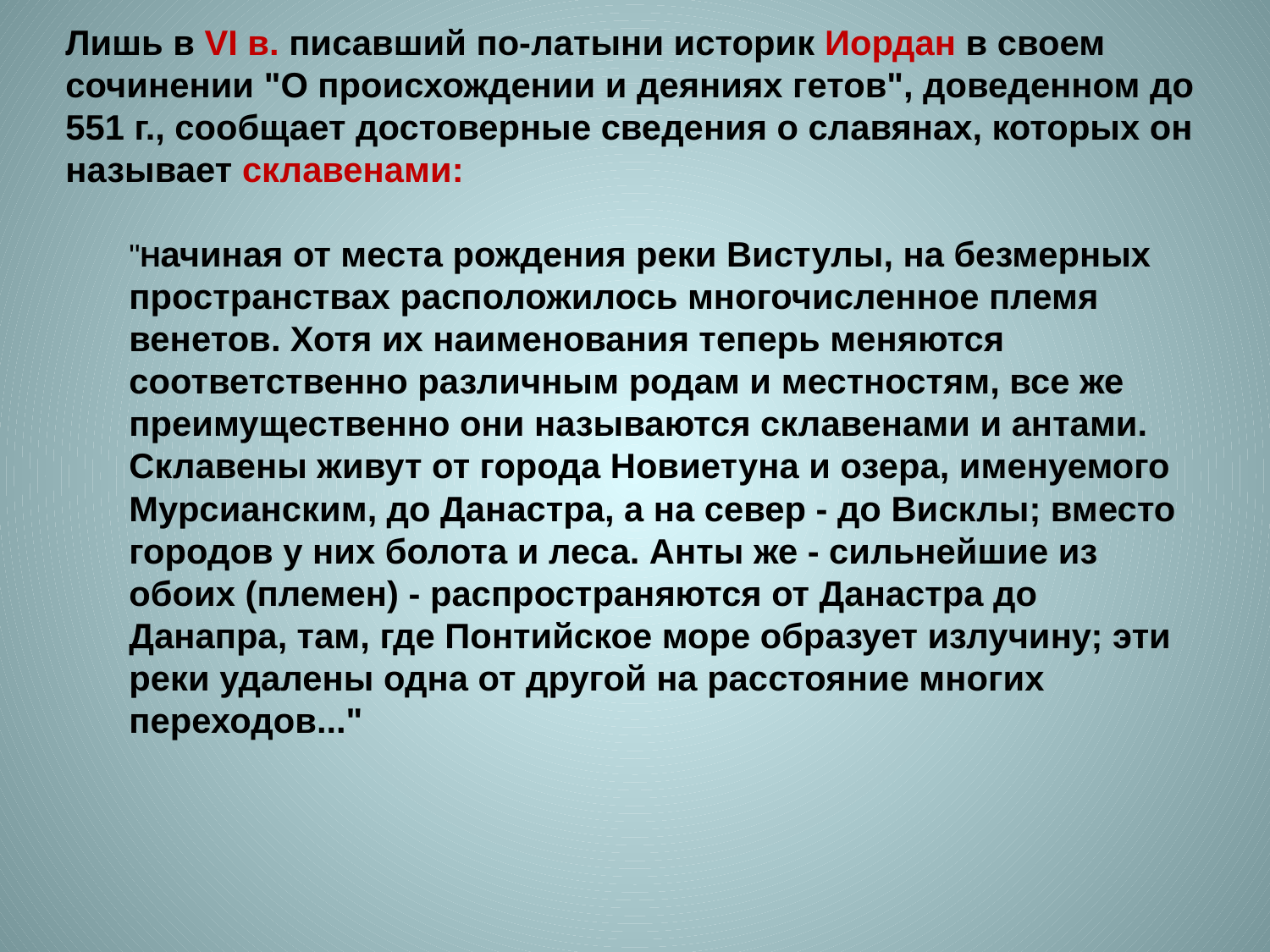

Лишь в VI в. писавший по-латыни историк Иордан в своем сочинении "О происхождении и деяниях гетов", доведенном до 551 г., сообщает достоверные сведения о славянах, которых он называет склавенами:

"Начиная от места рождения реки Вистулы, на безмерных пространствах расположилось многочисленное племя венетов. Хотя их наименования теперь меняются соответственно различным родам и местностям, все же преимущественно они называются склавенами и антами.
Склавены живут от города Новиетуна и озера, именуемого Мурсианским, до Данастра, а на север - до Висклы; вместо городов у них болота и леса. Анты же - сильнейшие из обоих (племен) - распространяются от Данастра до Данапра, там, где Понтийское море образует излучину; эти реки удалены одна от другой на расстояние многих переходов..."